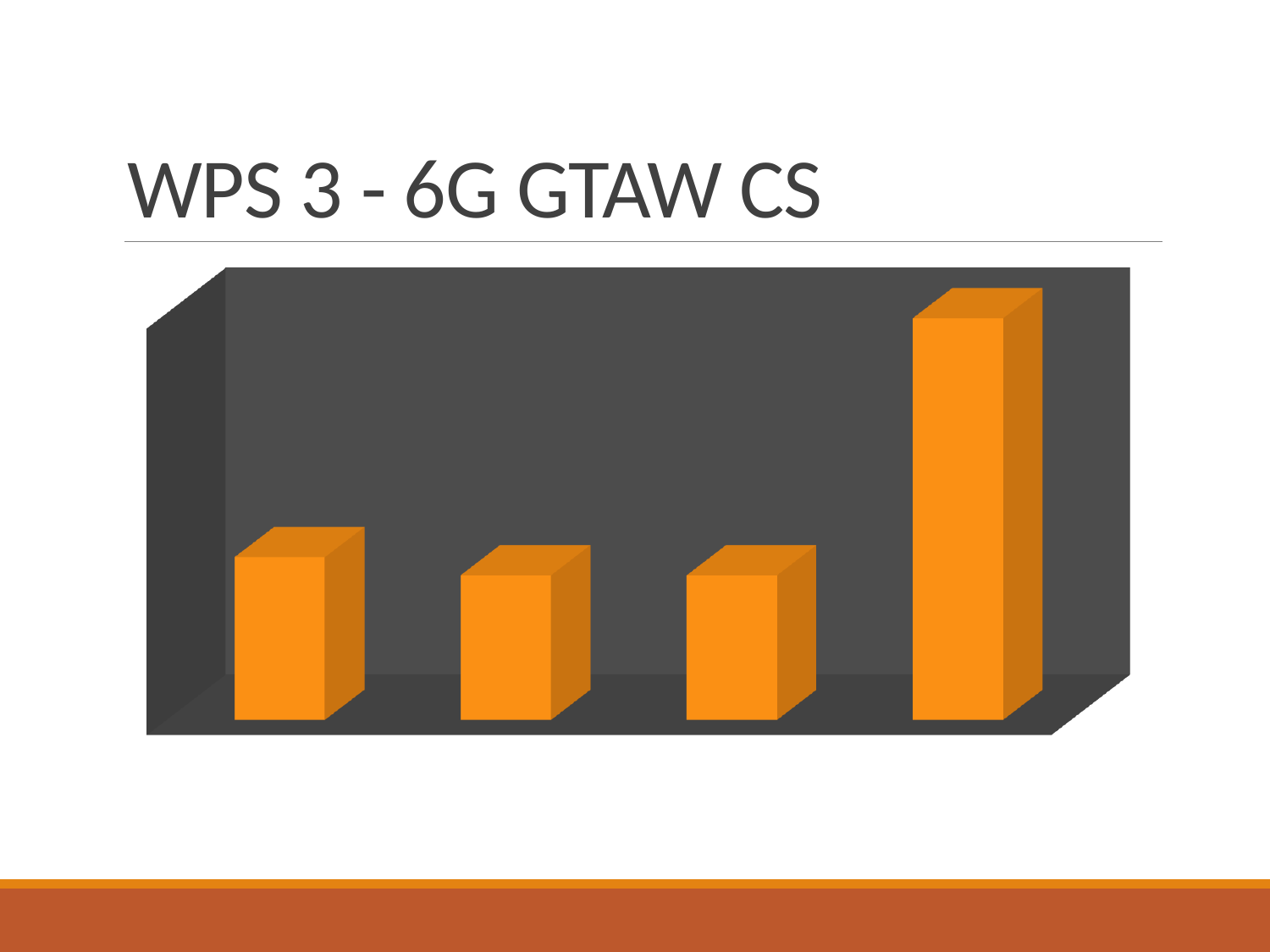

# WPS 3 - 6G GTAW CS

[unsupported chart]